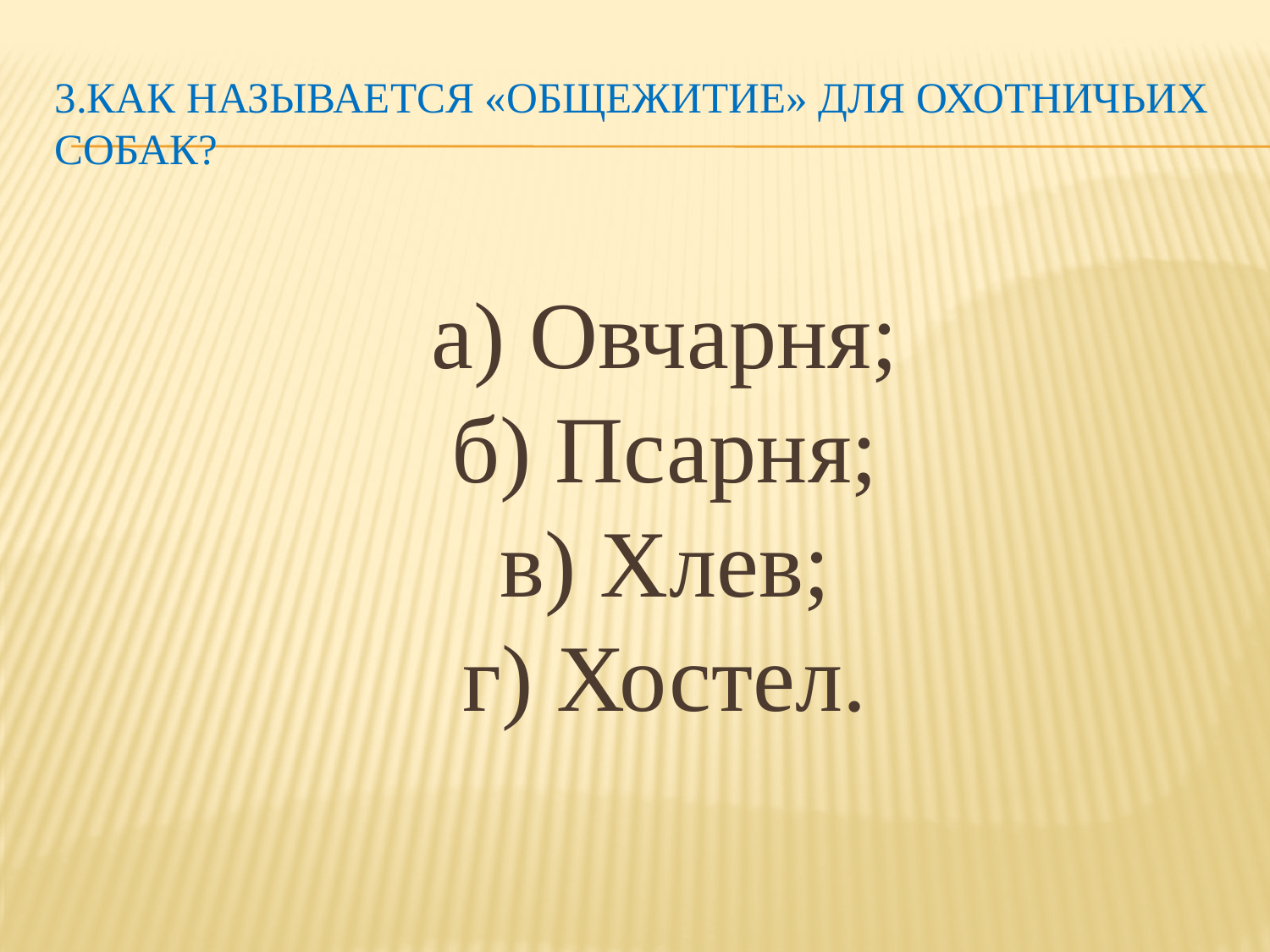

# 3.Как называется «общежитие» для охотничьих собак?
а) Овчарня;
б) Псарня;
в) Хлев;
г) Хостел.